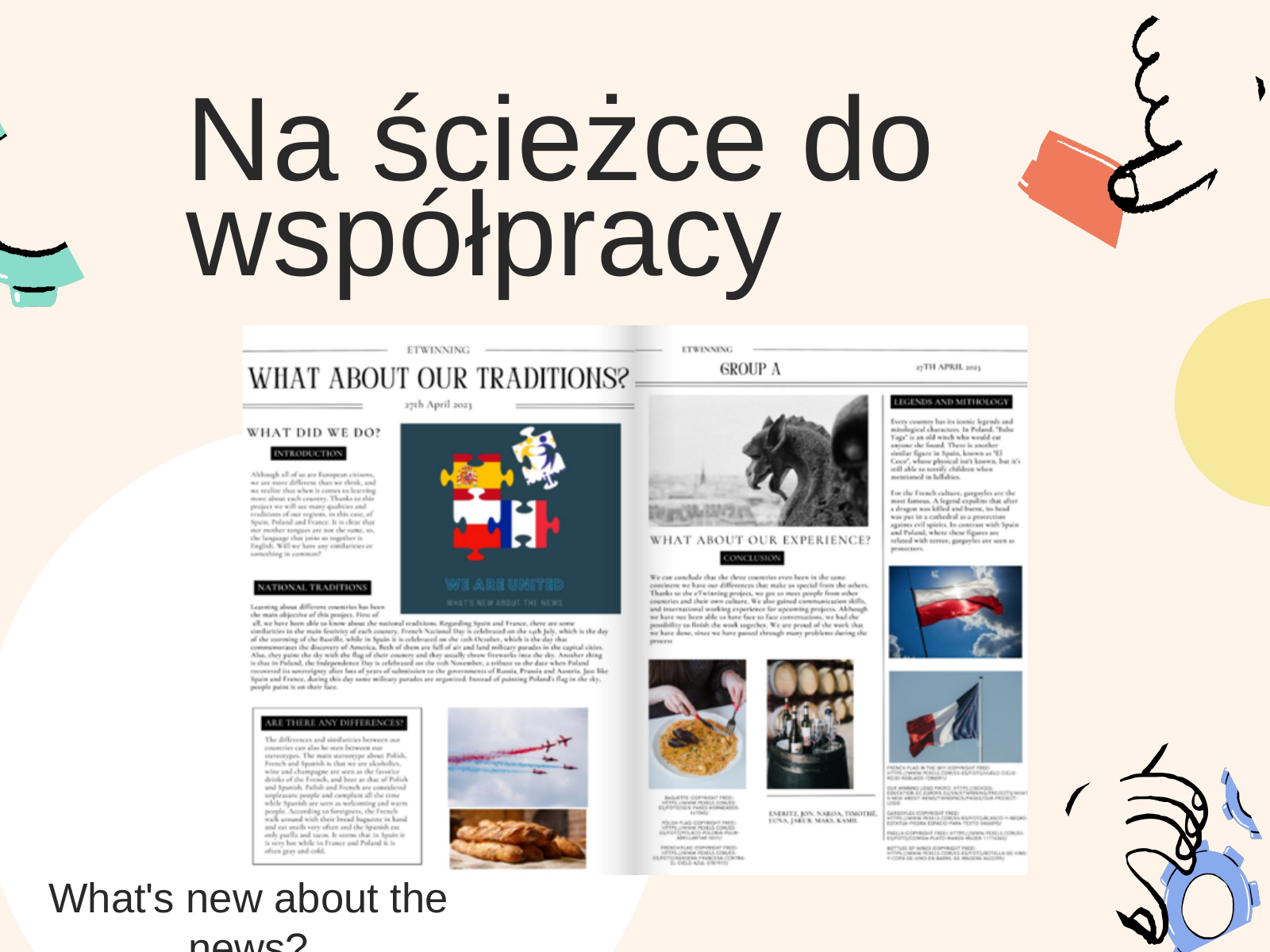

Na ścieżce do współpracy

What's new about the news?